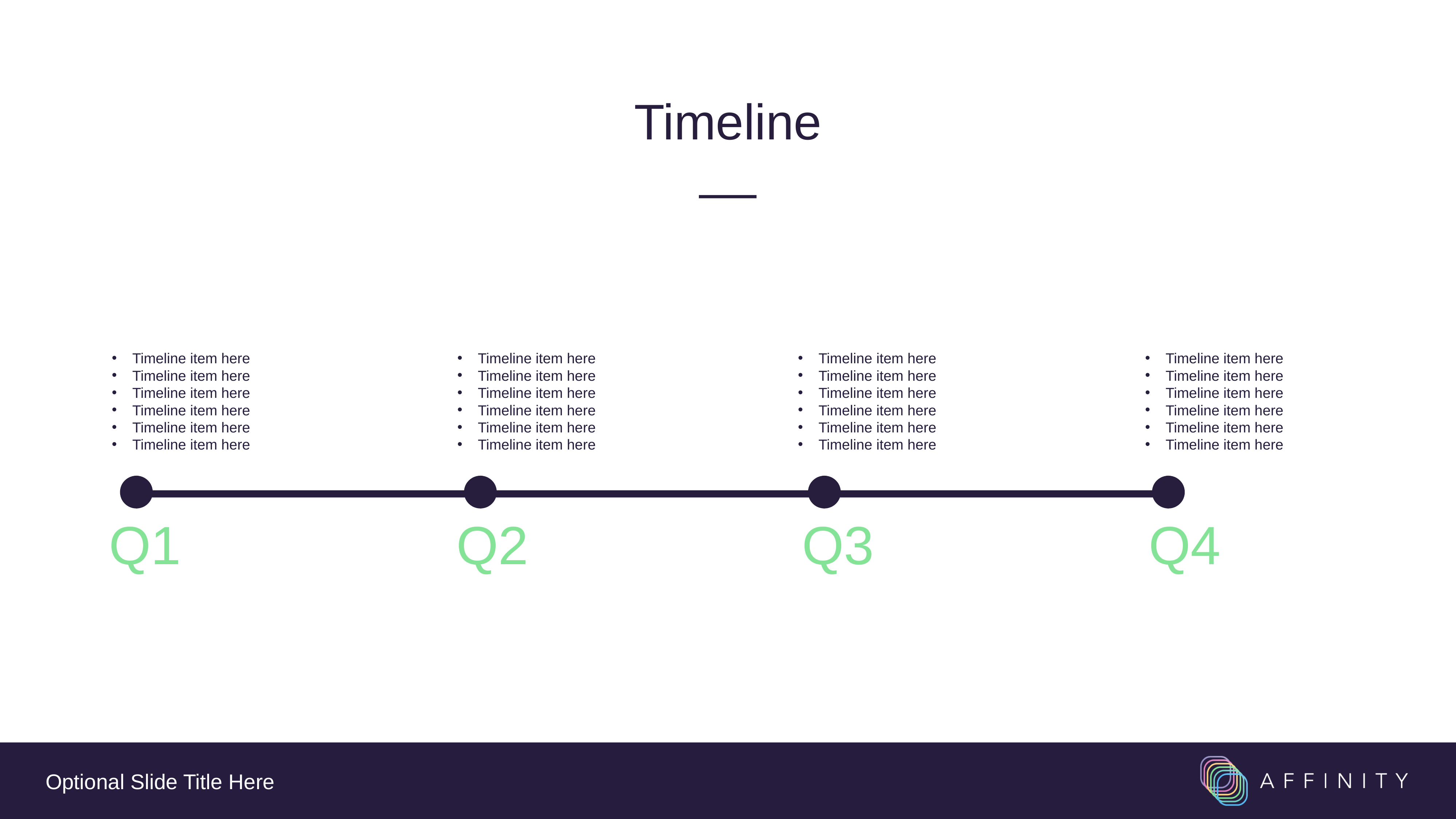

Timeline

Timeline item here
Timeline item here
Timeline item here
Timeline item here
Timeline item here
Timeline item here
Timeline item here
Timeline item here
Timeline item here
Timeline item here
Timeline item here
Timeline item here
Timeline item here
Timeline item here
Timeline item here
Timeline item here
Timeline item here
Timeline item here
Timeline item here
Timeline item here
Timeline item here
Timeline item here
Timeline item here
Timeline item here

Q1
Q2
Q3
Q4
Optional Slide Title Here